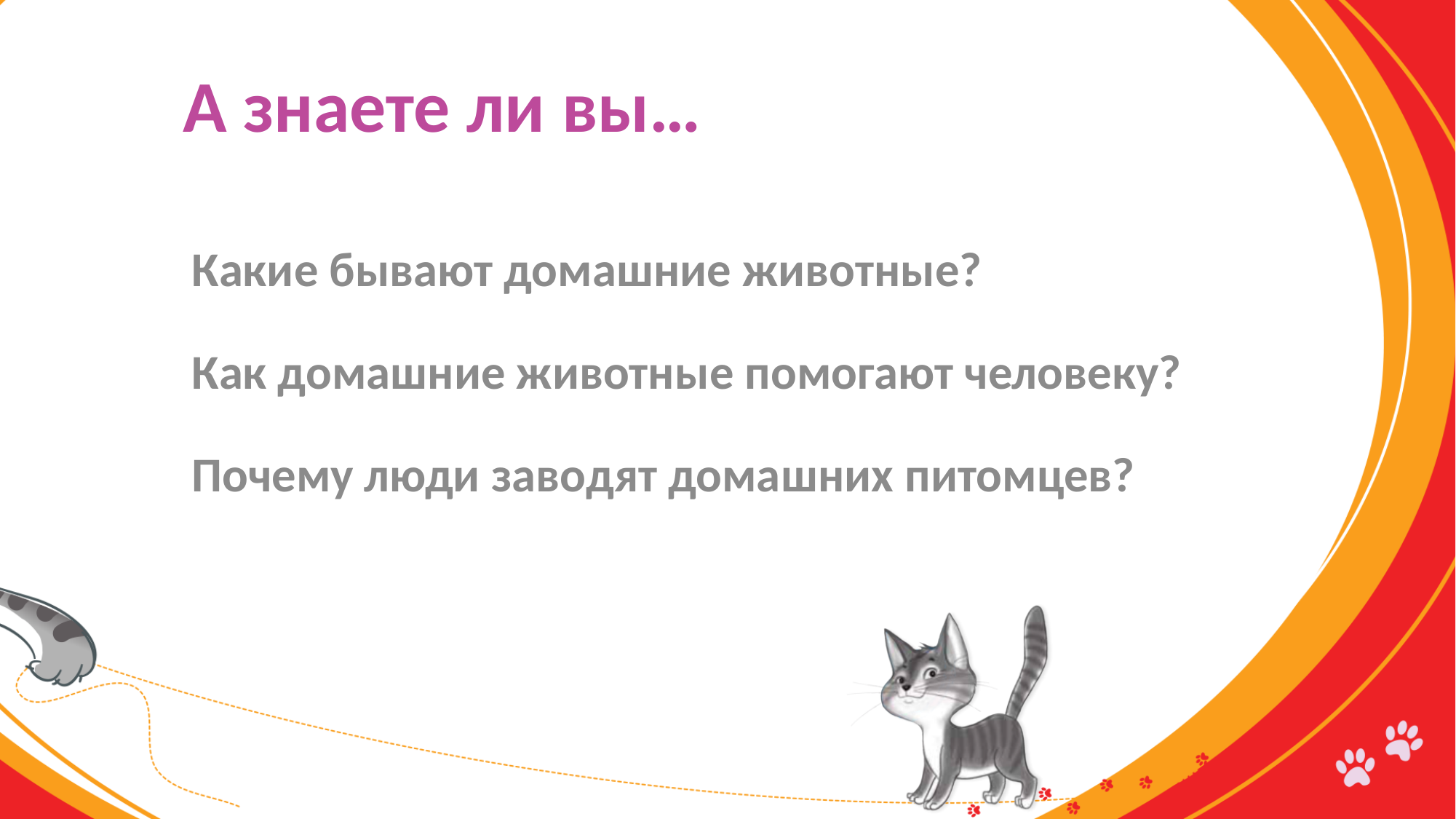

# А знаете ли вы…
Какие бывают домашние животные?
Как домашние животные помогают человеку?
Почему люди заводят домашних питомцев?